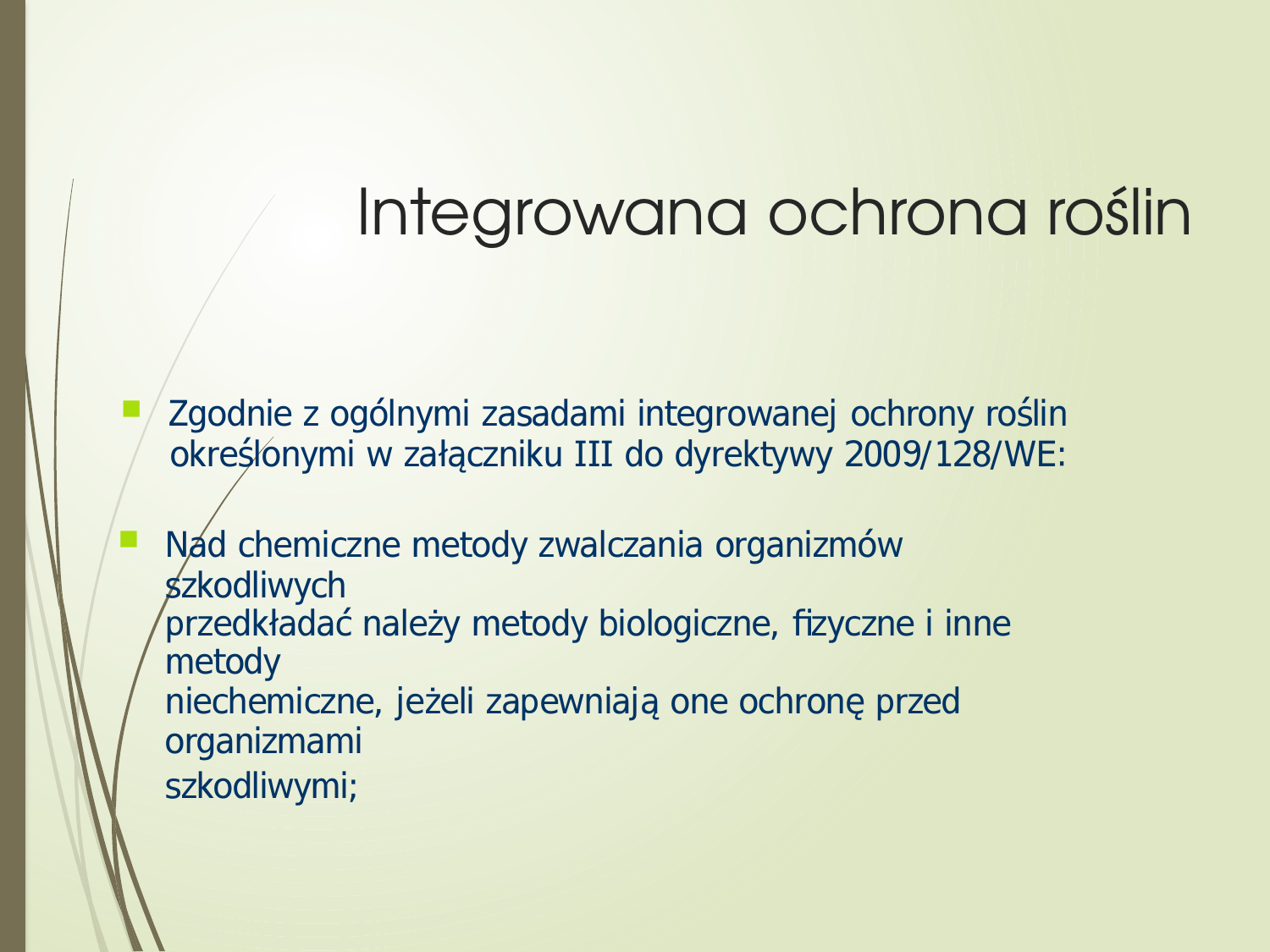

Integrowana ochrona roślin
Zgodnie z ogólnymi zasadami integrowanej ochrony roślin
określonymi w załączniku III do dyrektywy 2009/128/WE:

Nad chemiczne metody zwalczania organizmów szkodliwych
przedkładać należy metody biologiczne, fizyczne i inne metody
niechemiczne, jeżeli zapewniają one ochronę przed organizmami
szkodliwymi;